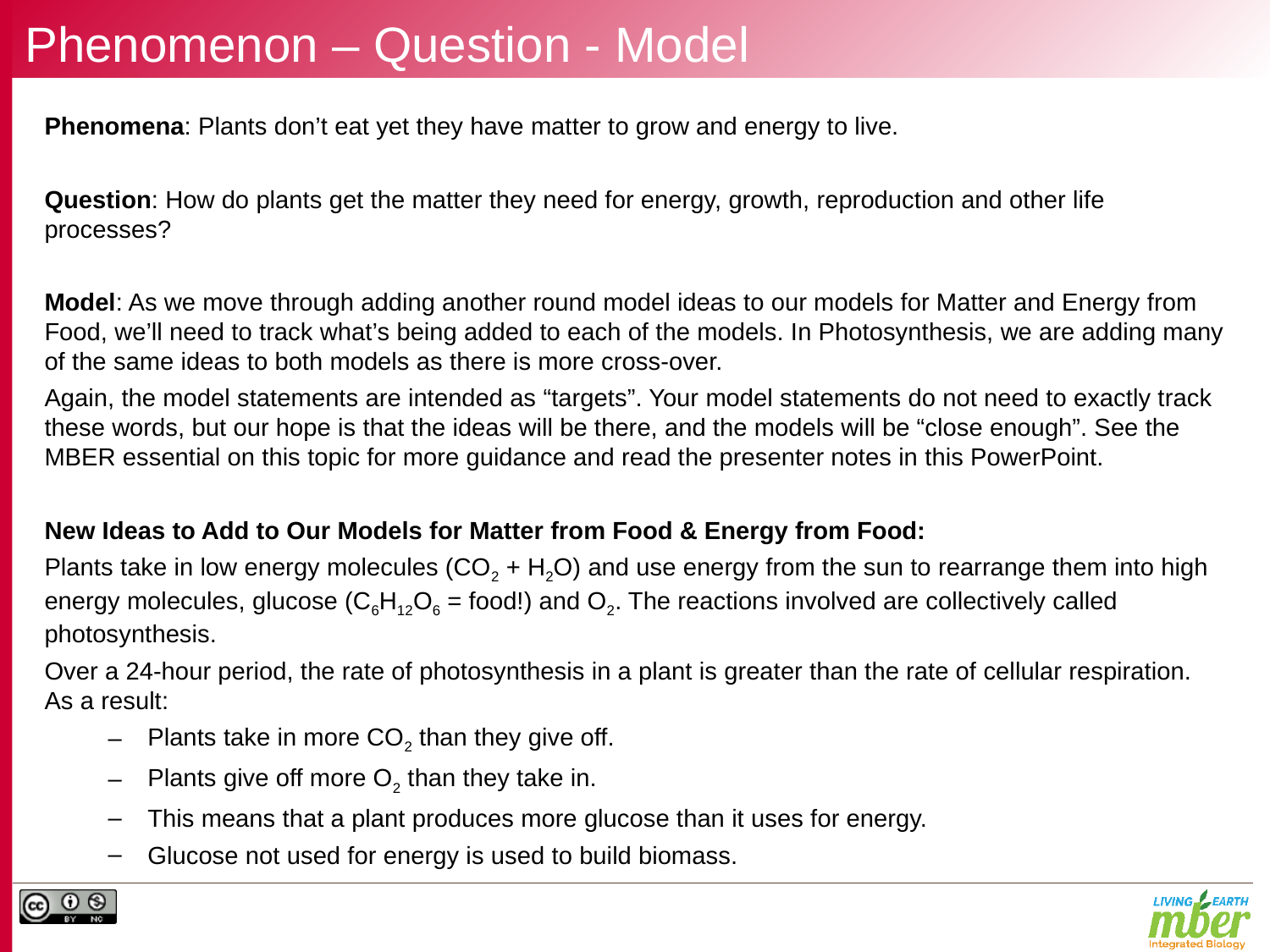

# Phenomenon – Question - Model
Phenomena: Plants don’t eat yet they have matter to grow and energy to live.

Question: How do plants get the matter they need for energy, growth, reproduction and other life processes?

Model: As we move through adding another round model ideas to our models for Matter and Energy from Food, we’ll need to track what’s being added to each of the models. In Photosynthesis, we are adding many of the same ideas to both models as there is more cross-over.
Again, the model statements are intended as “targets”. Your model statements do not need to exactly track these words, but our hope is that the ideas will be there, and the models will be “close enough”. See the MBER essential on this topic for more guidance and read the presenter notes in this PowerPoint.

New Ideas to Add to Our Models for Matter from Food & Energy from Food:
Plants take in low energy molecules (CO2 + H2O) and use energy from the sun to rearrange them into high energy molecules, glucose (C6H12O6 = food!) and O2. The reactions involved are collectively called photosynthesis.
Over a 24-hour period, the rate of photosynthesis in a plant is greater than the rate of cellular respiration. As a result:
Plants take in more CO2 than they give off.
Plants give off more O2 than they take in.
This means that a plant produces more glucose than it uses for energy.
Glucose not used for energy is used to build biomass.